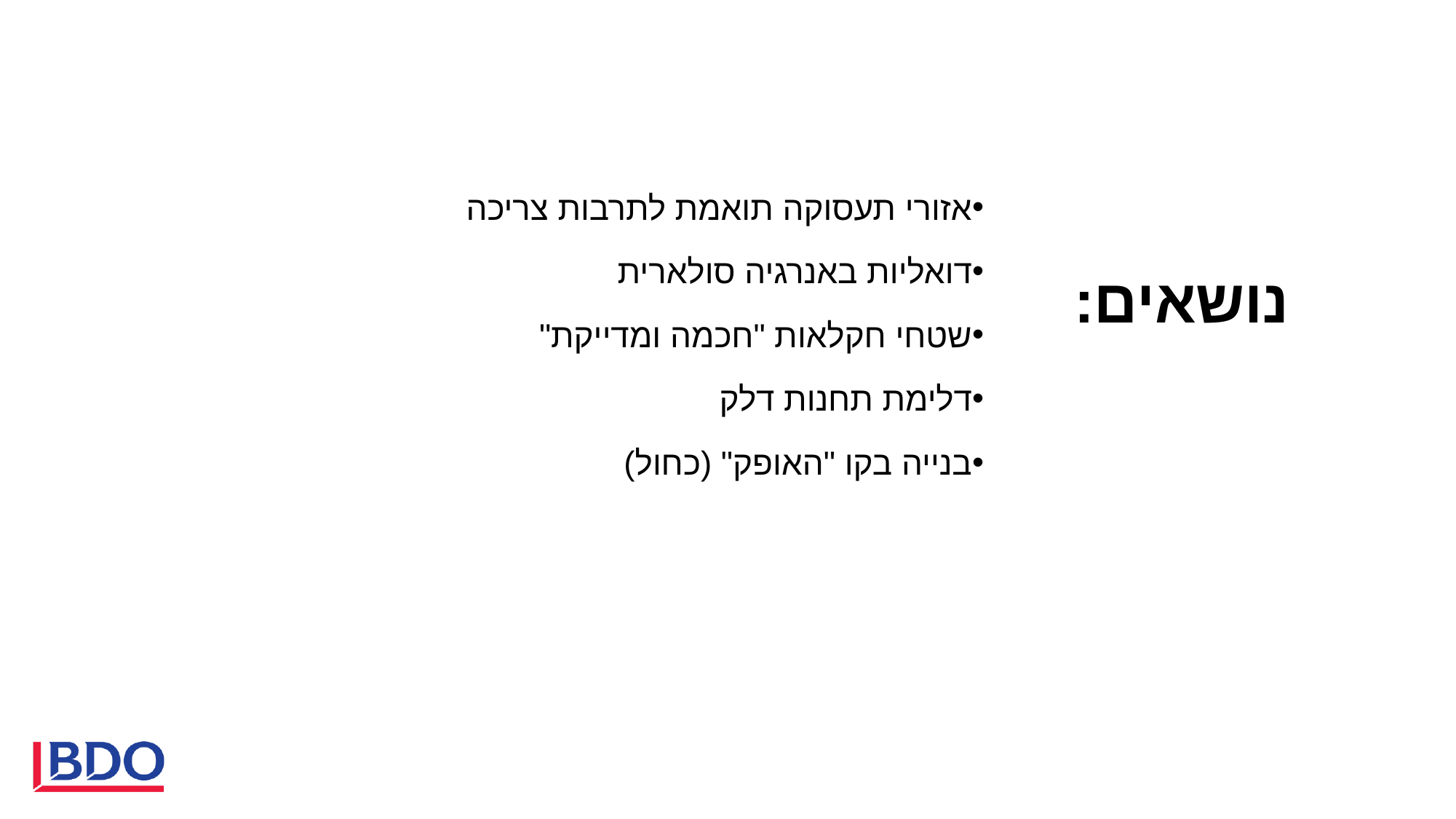

אזורי תעסוקה תואמת לתרבות צריכה
דואליות באנרגיה סולארית
שטחי חקלאות "חכמה ומדייקת"
דלימת תחנות דלק
בנייה בקו "האופק" (כחול)
# נושאים: